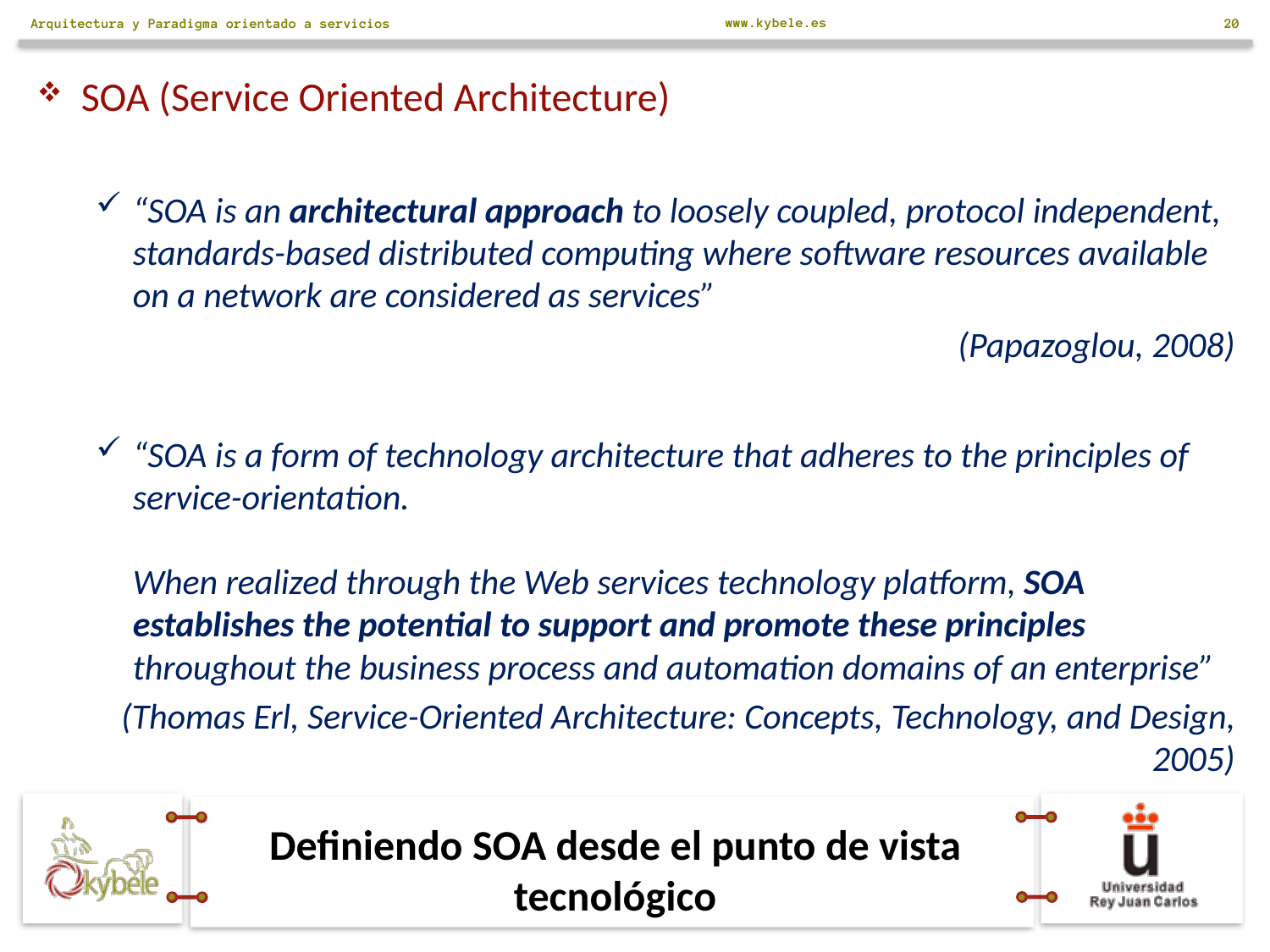

Arquitectura y Paradigma orientado a servicios
20
SOA (Service Oriented Architecture)

“SOA is an architectural approach to loosely coupled, protocol independent, standards-based distributed computing where software resources available on a network are considered as services”
		(Papazoglou, 2008)

“SOA is a form of technology architecture that adheres to the principles of service-orientation.
When realized through the Web services technology platform, SOA establishes the potential to support and promote these principles throughout the business process and automation domains of an enterprise”
(Thomas Erl, Service-Oriented Architecture: Concepts, Technology, and Design, 2005)
# Definiendo SOA desde el punto de vista tecnológico